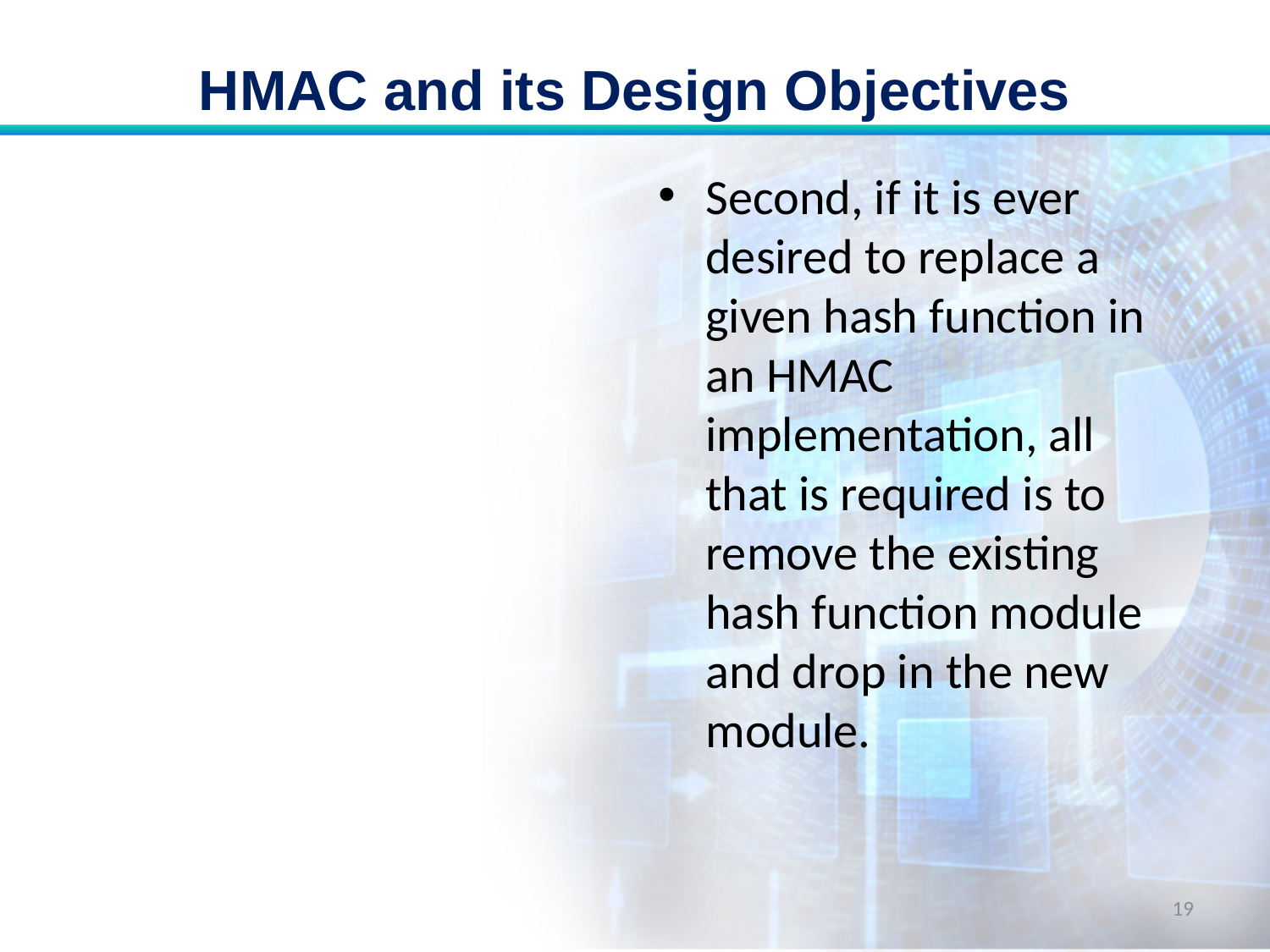

# HMAC and its Design Objectives
Second, if it is ever desired to replace a given hash function in an HMAC  implementation, all that is required is to remove the existing hash function module and drop in the new module.
19